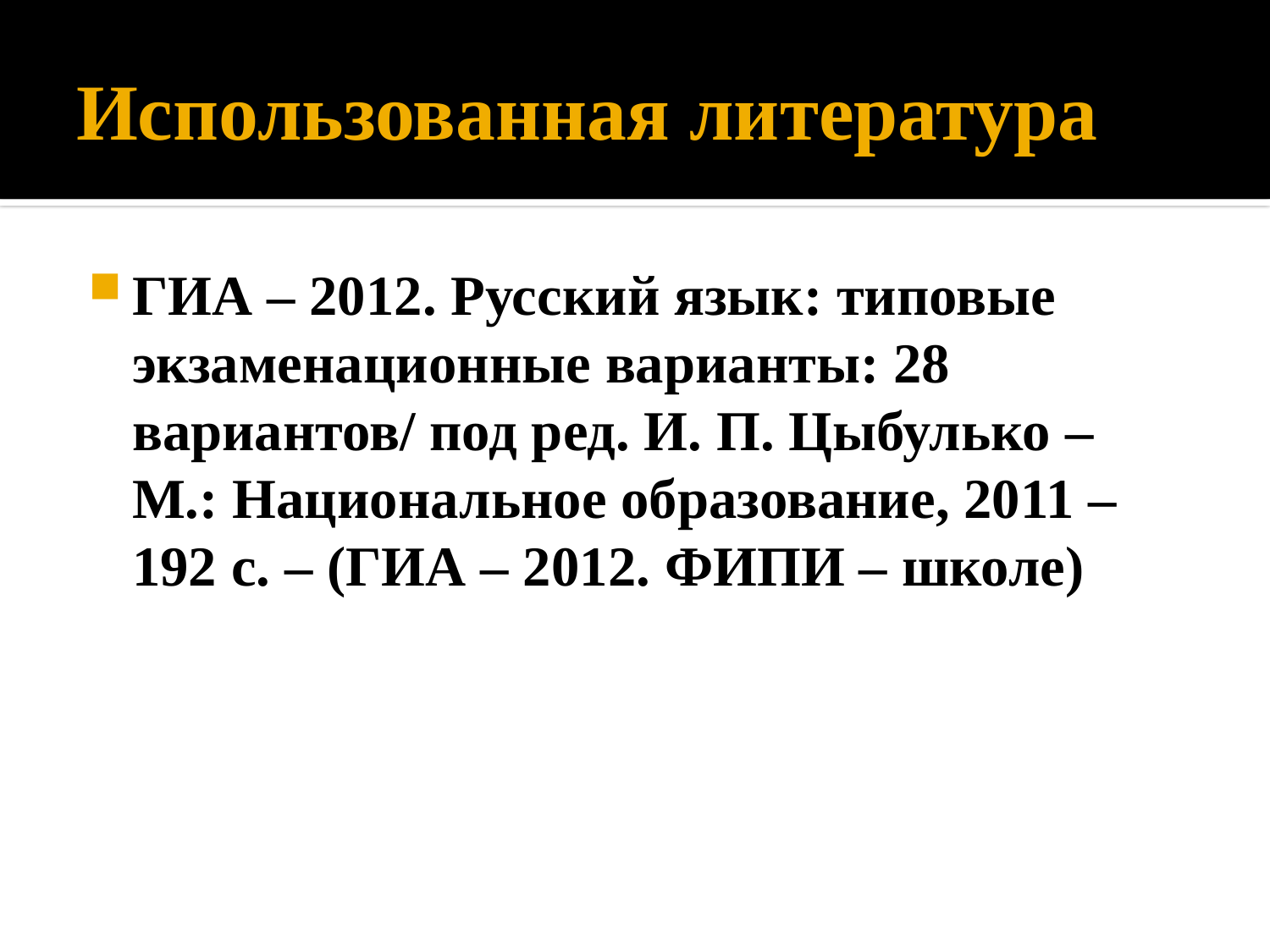

# Использованная литература
ГИА – 2012. Русский язык: типовые экзаменационные варианты: 28 вариантов/ под ред. И. П. Цыбулько – М.: Национальное образование, 2011 – 192 с. – (ГИА – 2012. ФИПИ – школе)